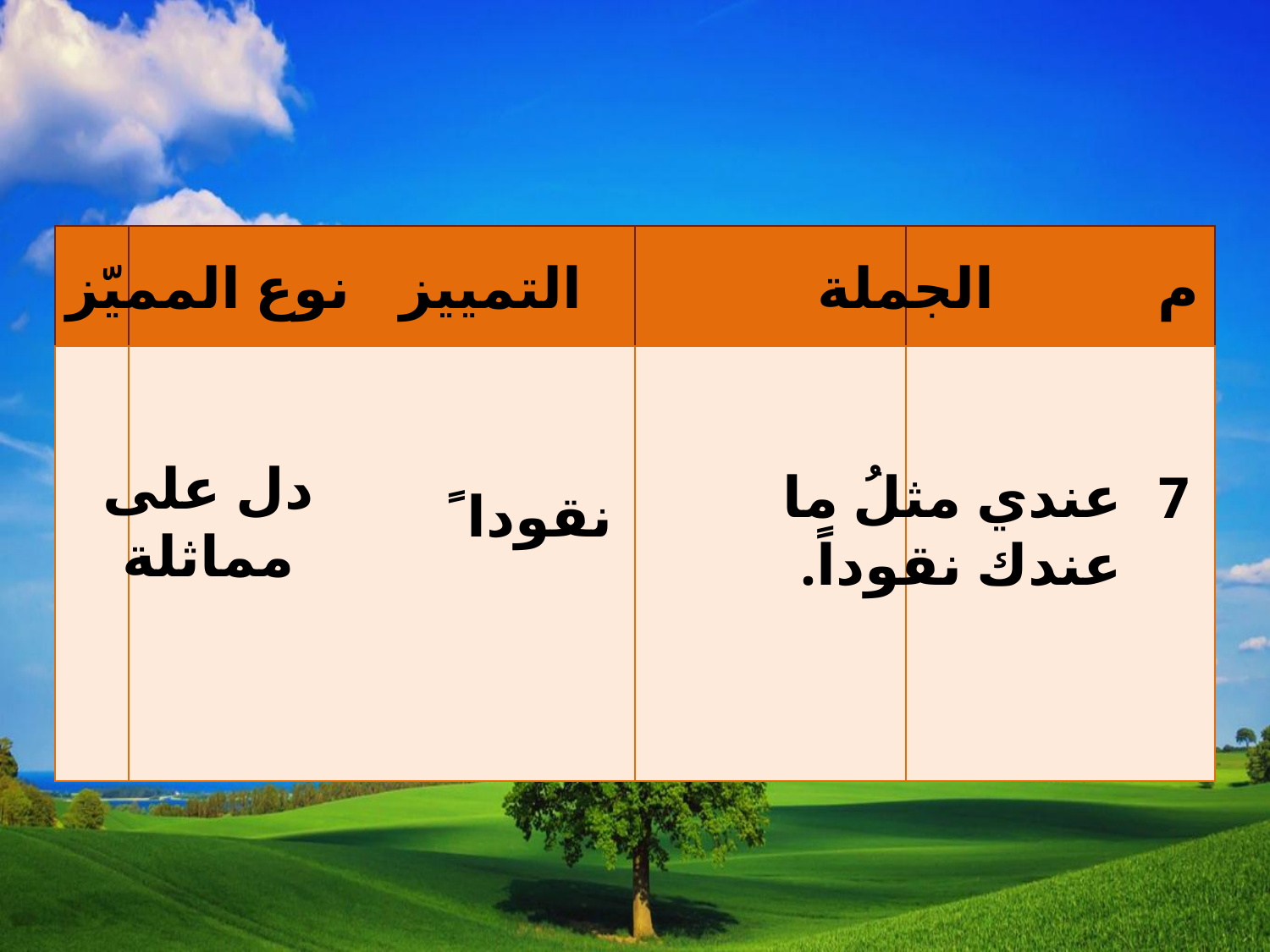

|  |  |  |  |
| --- | --- | --- | --- |
|  |  |  |  |
نوع المميّز
التمييز
الجملة
م
دل على مماثلة
عندي مثلُ ما عندك نقوداً.
7
نقودا ً